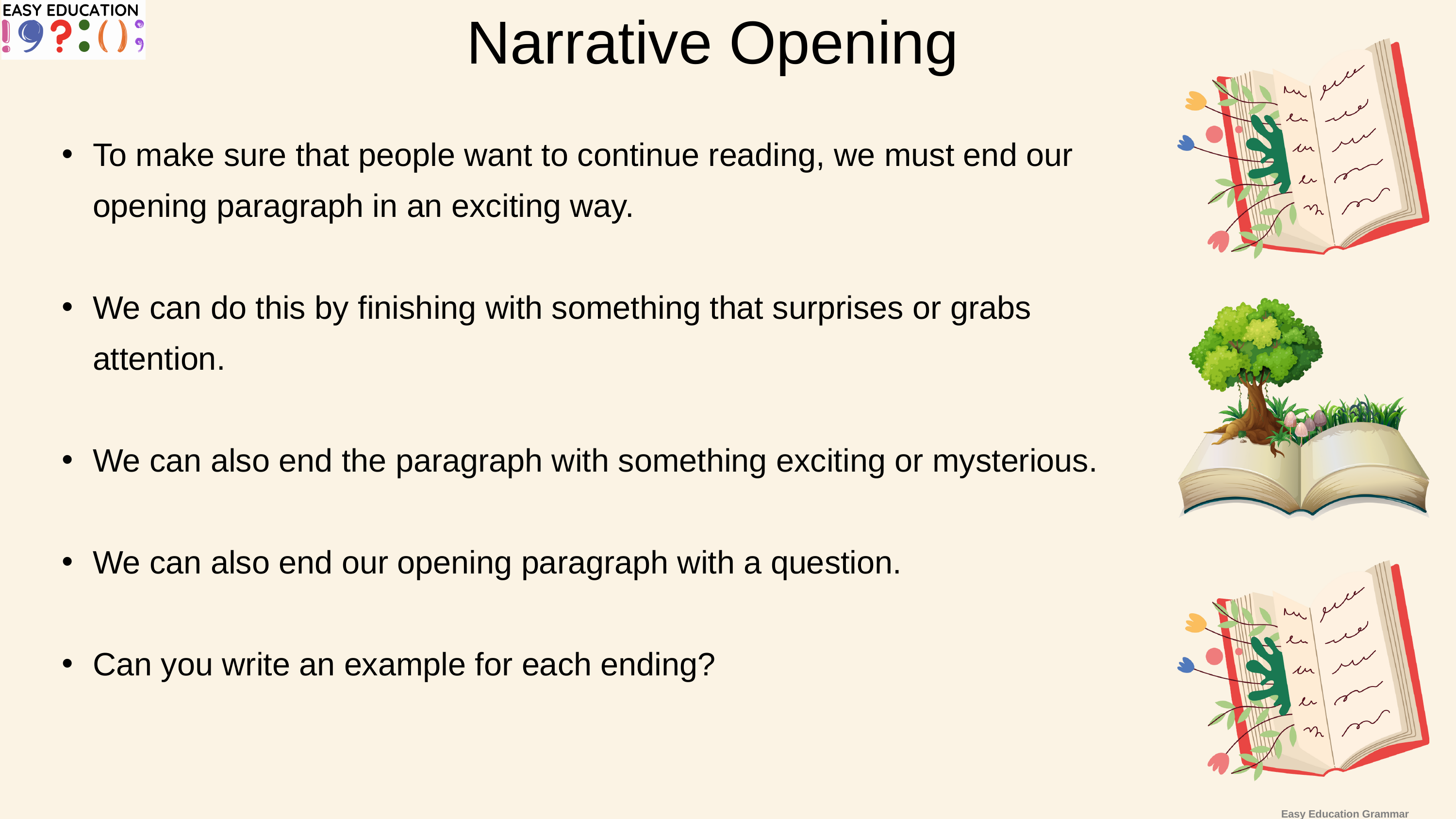

Narrative Opening

To make sure that people want to continue reading, we must end our opening paragraph in an exciting way.

We can do this by finishing with something that surprises or grabs attention.

We can also end the paragraph with something exciting or mysterious.

We can also end our opening paragraph with a question.

Can you write an example for each ending?